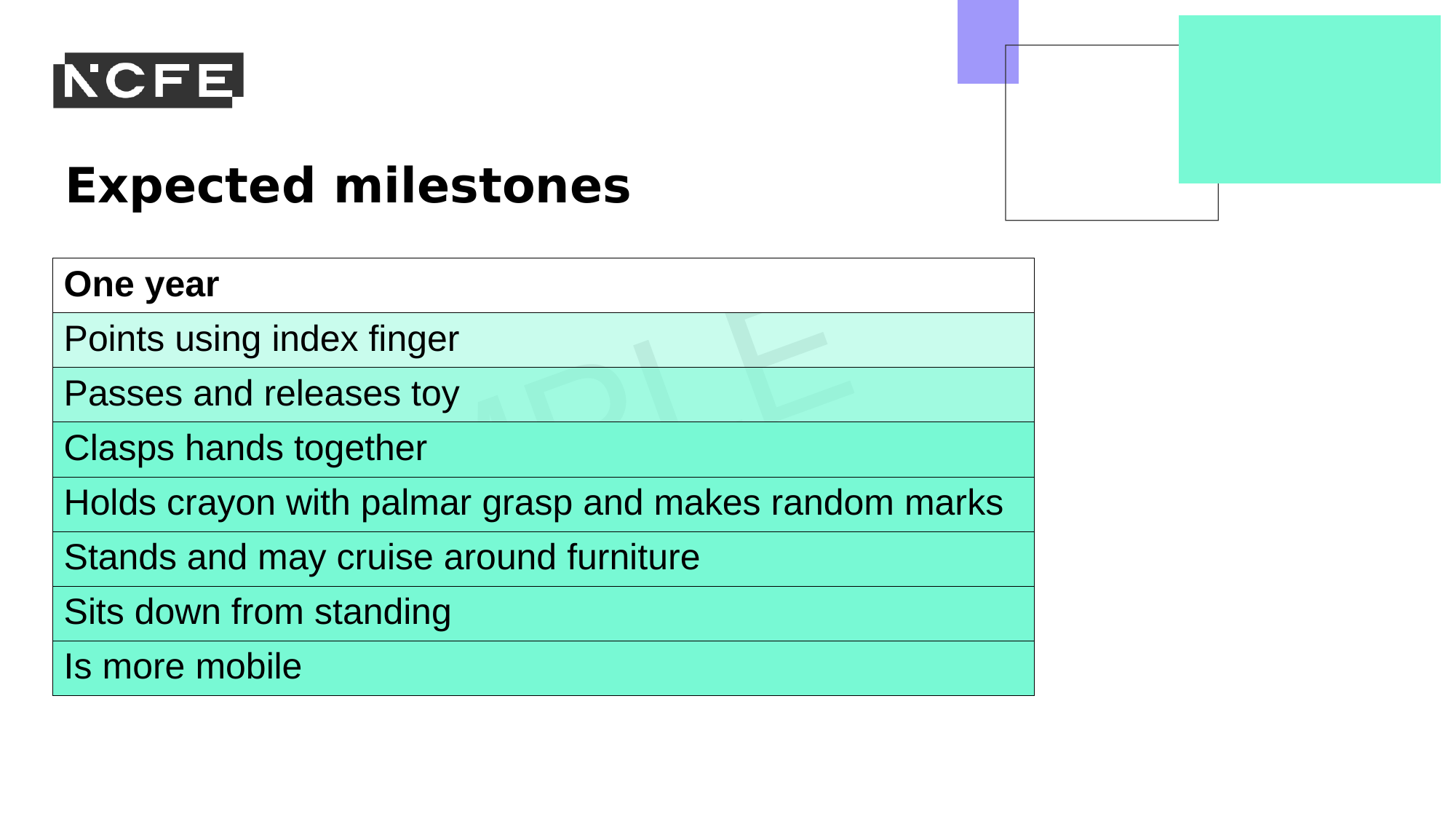

Expected milestones
| One year |
| --- |
| Points using index finger |
| Passes and releases toy |
| Clasps hands together |
| Holds crayon with palmar grasp and makes random marks |
| Stands and may cruise around furniture |
| Sits down from standing |
| Is more mobile |